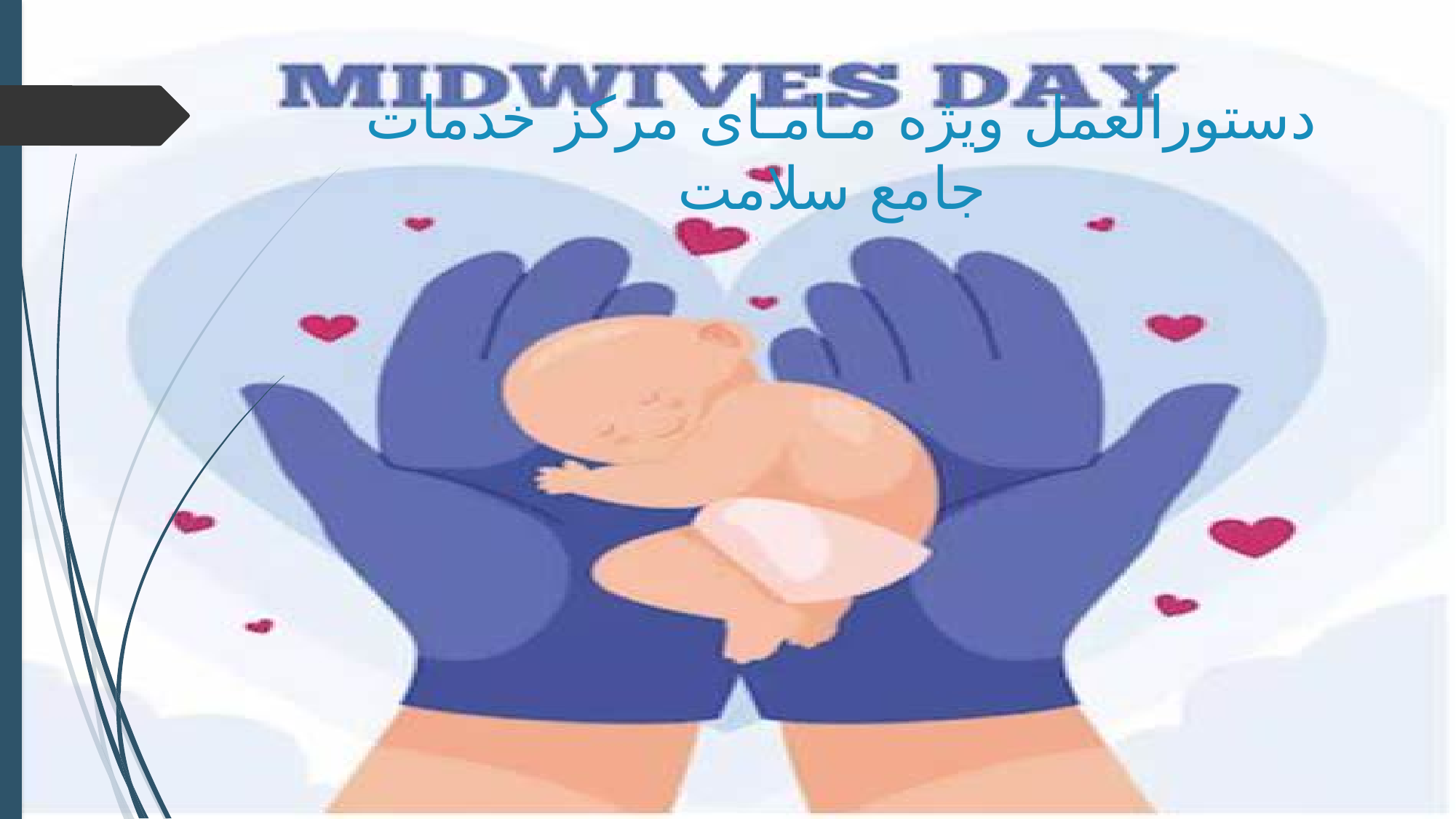

# دستورالعمل ویژه مـامـای مرکز خدمات جامع سلامت